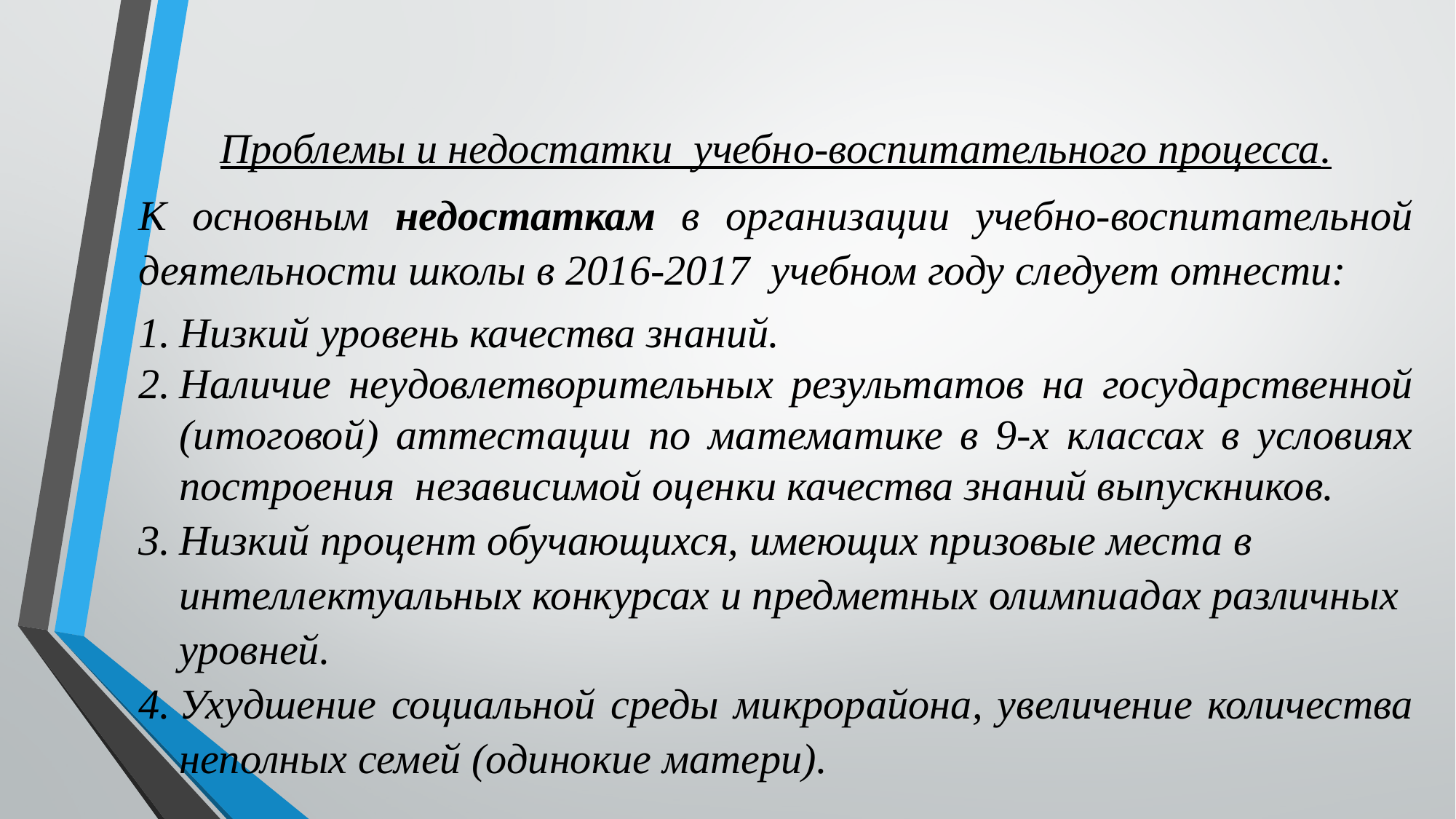

Проблемы и недостатки  учебно-воспитательного процесса.
К основным недостаткам в организации учебно-воспитательной деятельности школы в 2016-2017  учебном году следует отнести:
Низкий уровень качества знаний.
Наличие неудовлетворительных результатов на государственной (итоговой) аттестации по математике в 9-х классах в условиях построения  независимой оценки качества знаний выпускников.
Низкий процент обучающихся, имеющих призовые места в интеллектуальных конкурсах и предметных олимпиадах различных уровней.
Ухудшение социальной среды микрорайона, увеличение количества неполных семей (одинокие матери).